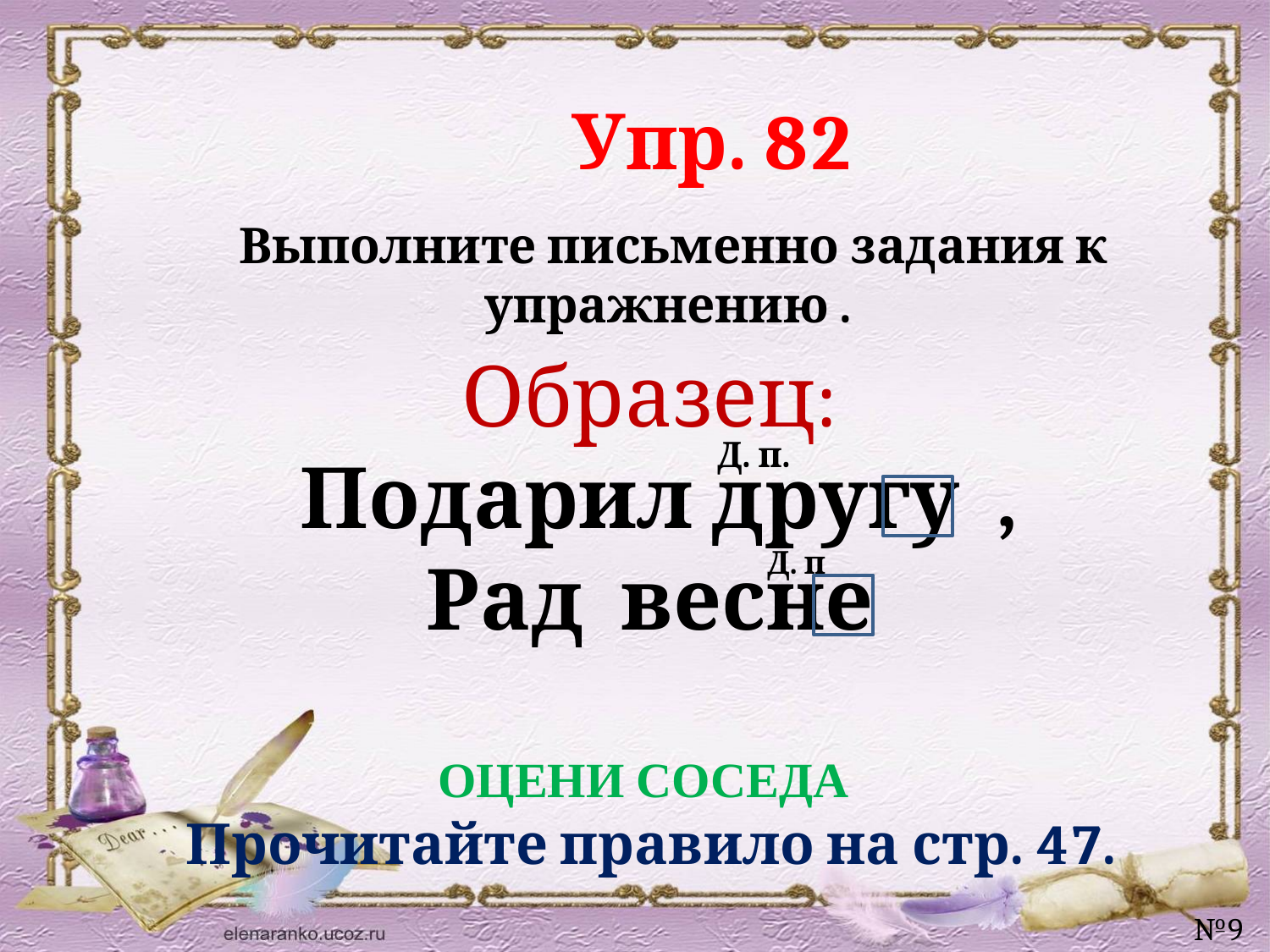

Упр. 82
 Выполните письменно задания к упражнению .

Образец:
 Подарил другу  ,
Рад  весне

ОЦЕНИ СОСЕДА

Д. п.

Д. п

Прочитайте правило на стр. 47.
№9